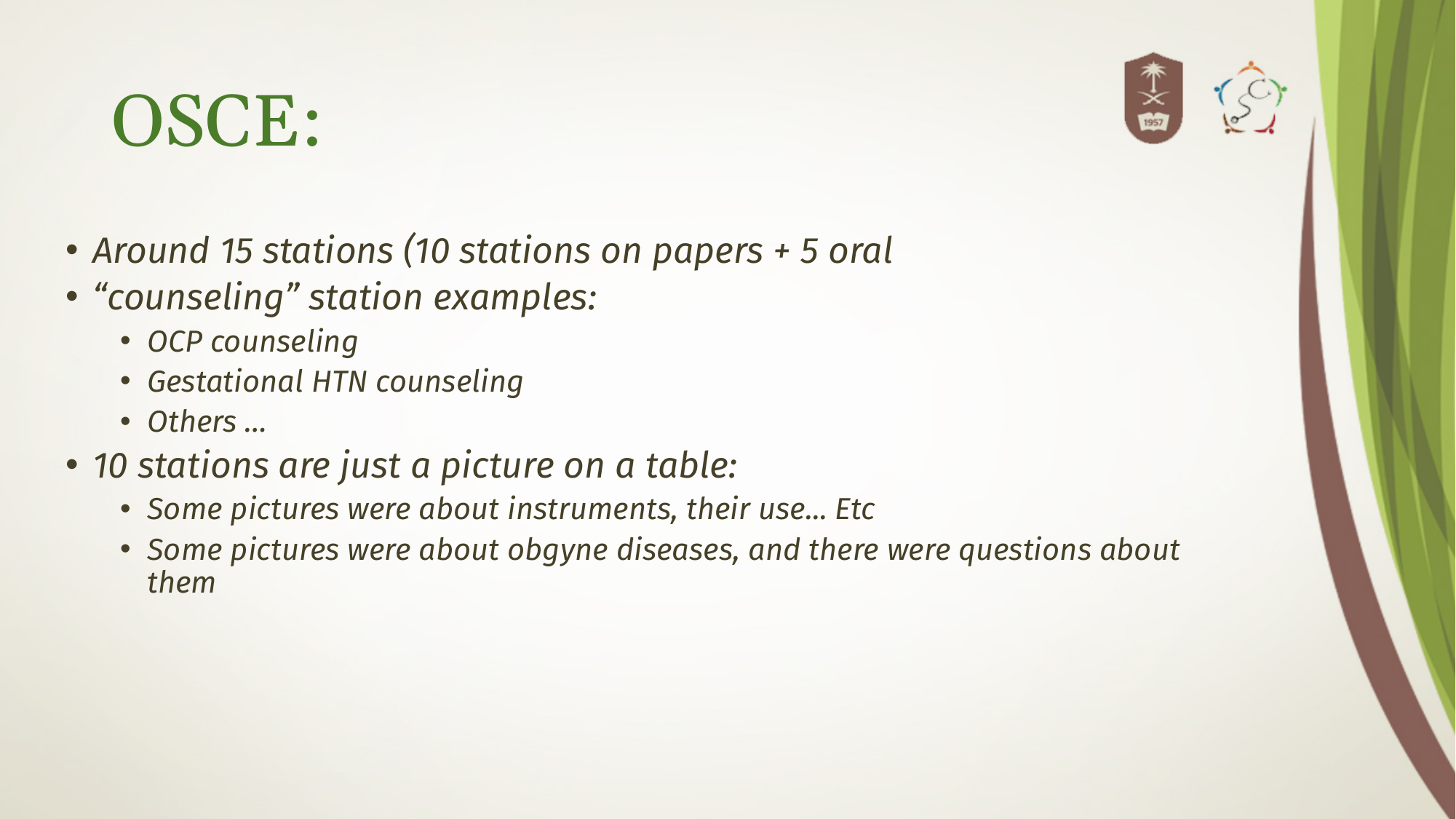

# OSCE:
Around 15 stations (10 stations on papers + 5 oral
“counseling” station examples:
OCP counseling
Gestational HTN counseling
Others …
10 stations are just a picture on a table:
Some pictures were about instruments, their use... Etc
Some pictures were about obgyne diseases, and there were questions about them